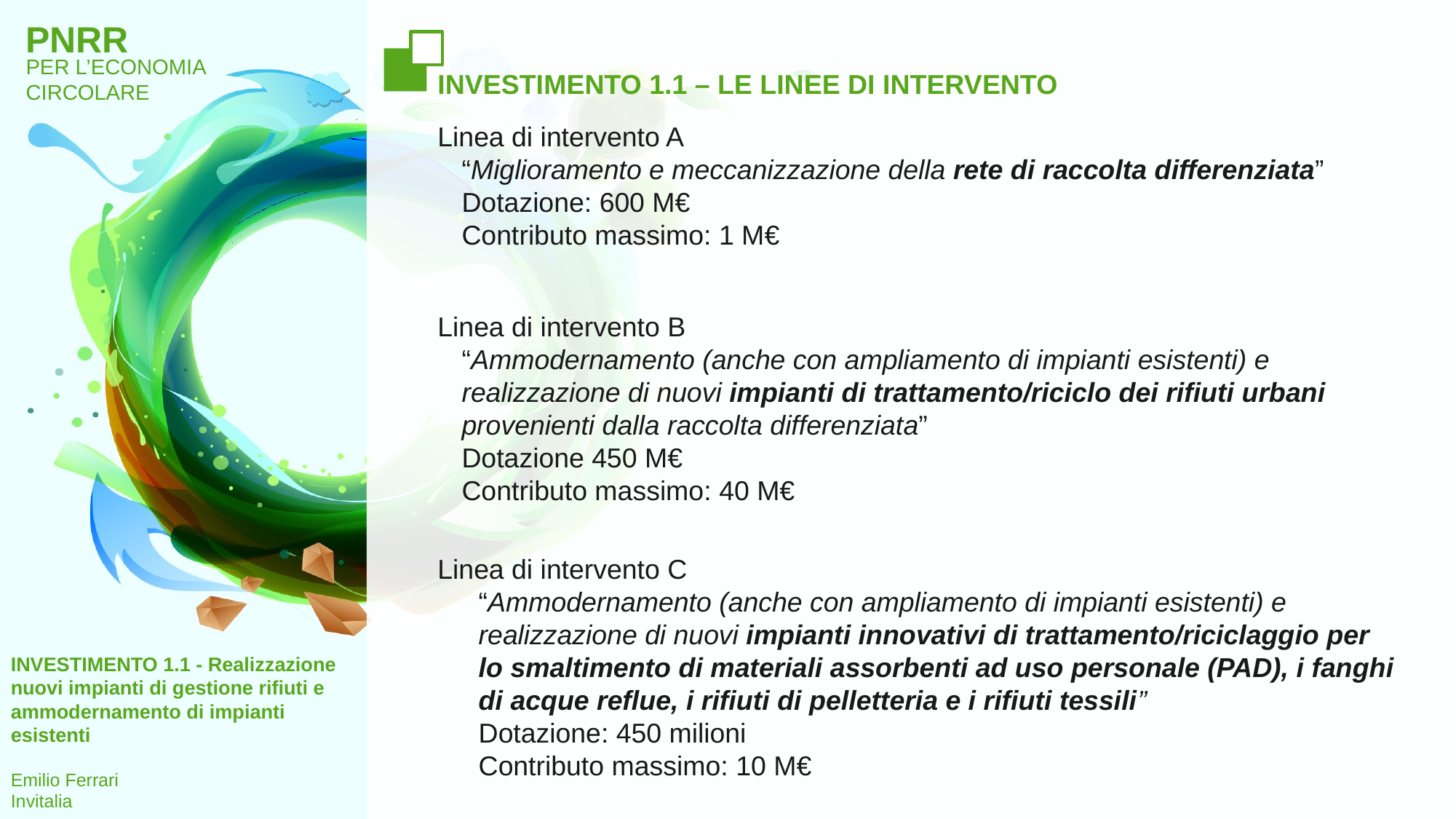

# Investimento 1.1 – le linee di intervento
Linea di intervento A
“Miglioramento e meccanizzazione della rete di raccolta differenziata”
Dotazione: 600 M€
Contributo massimo: 1 M€

Linea di intervento B
“Ammodernamento (anche con ampliamento di impianti esistenti) e realizzazione di nuovi impianti di trattamento/riciclo dei rifiuti urbani provenienti dalla raccolta differenziata”
Dotazione 450 M€
Contributo massimo: 40 M€
Linea di intervento C
“Ammodernamento (anche con ampliamento di impianti esistenti) e realizzazione di nuovi impianti innovativi di trattamento/riciclaggio per lo smaltimento di materiali assorbenti ad uso personale (PAD), i fanghi di acque reflue, i rifiuti di pelletteria e i rifiuti tessili”
Dotazione: 450 milioni
Contributo massimo: 10 M€
INVESTIMENTO 1.1 - Realizzazione nuovi impianti di gestione rifiuti e ammodernamento di impianti esistenti

Emilio Ferrari
Invitalia